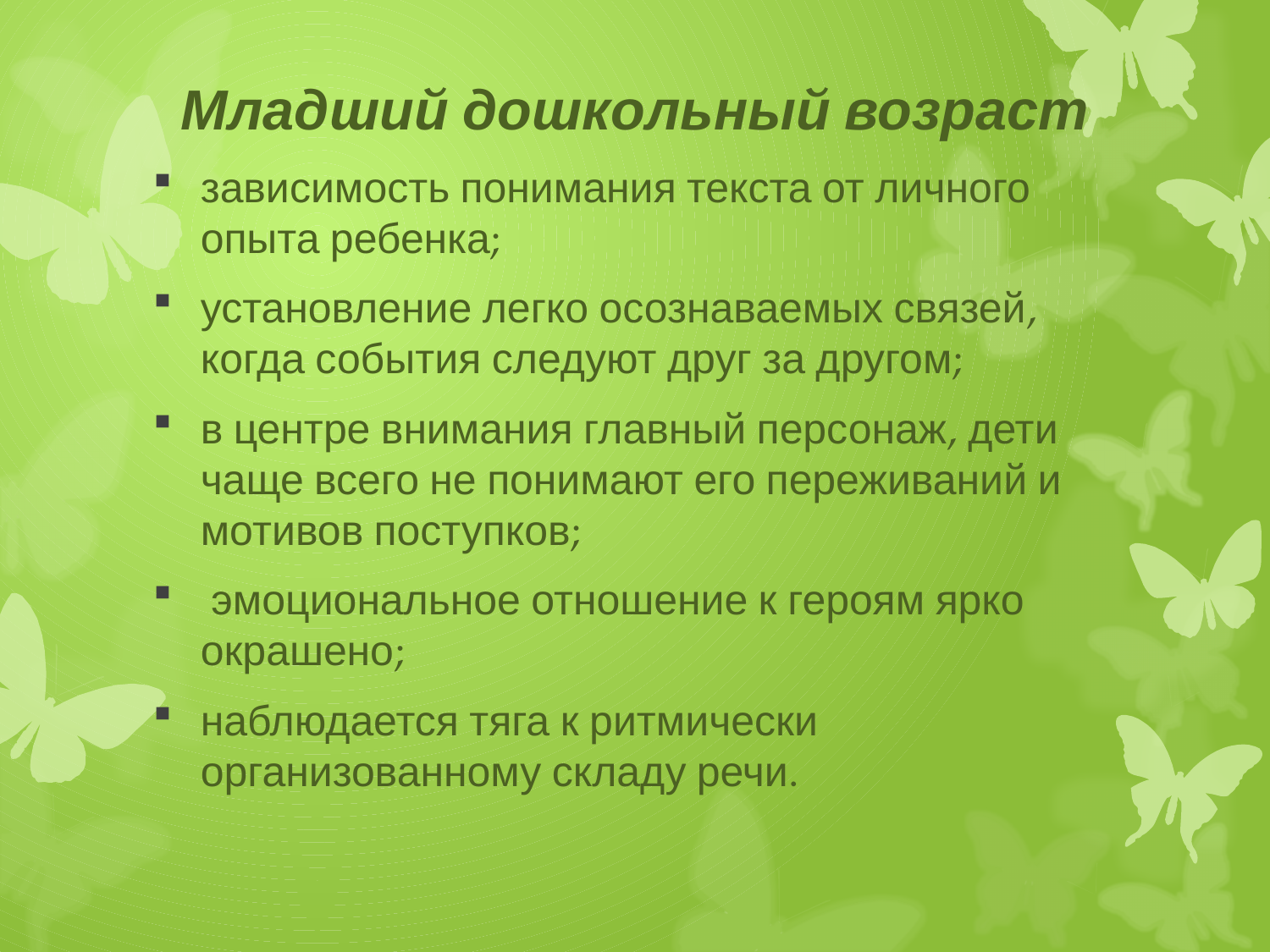

Младший дошкольный возраст
зависимость понимания текста от личного опыта ребенка;
установление легко осознаваемых связей, когда события следуют друг за другом;
в центре внимания главный персонаж, дети чаще всего не понимают его переживаний и мотивов поступков;
 эмоциональное отношение к героям ярко окрашено;
наблюдается тяга к ритмически организованному складу речи.